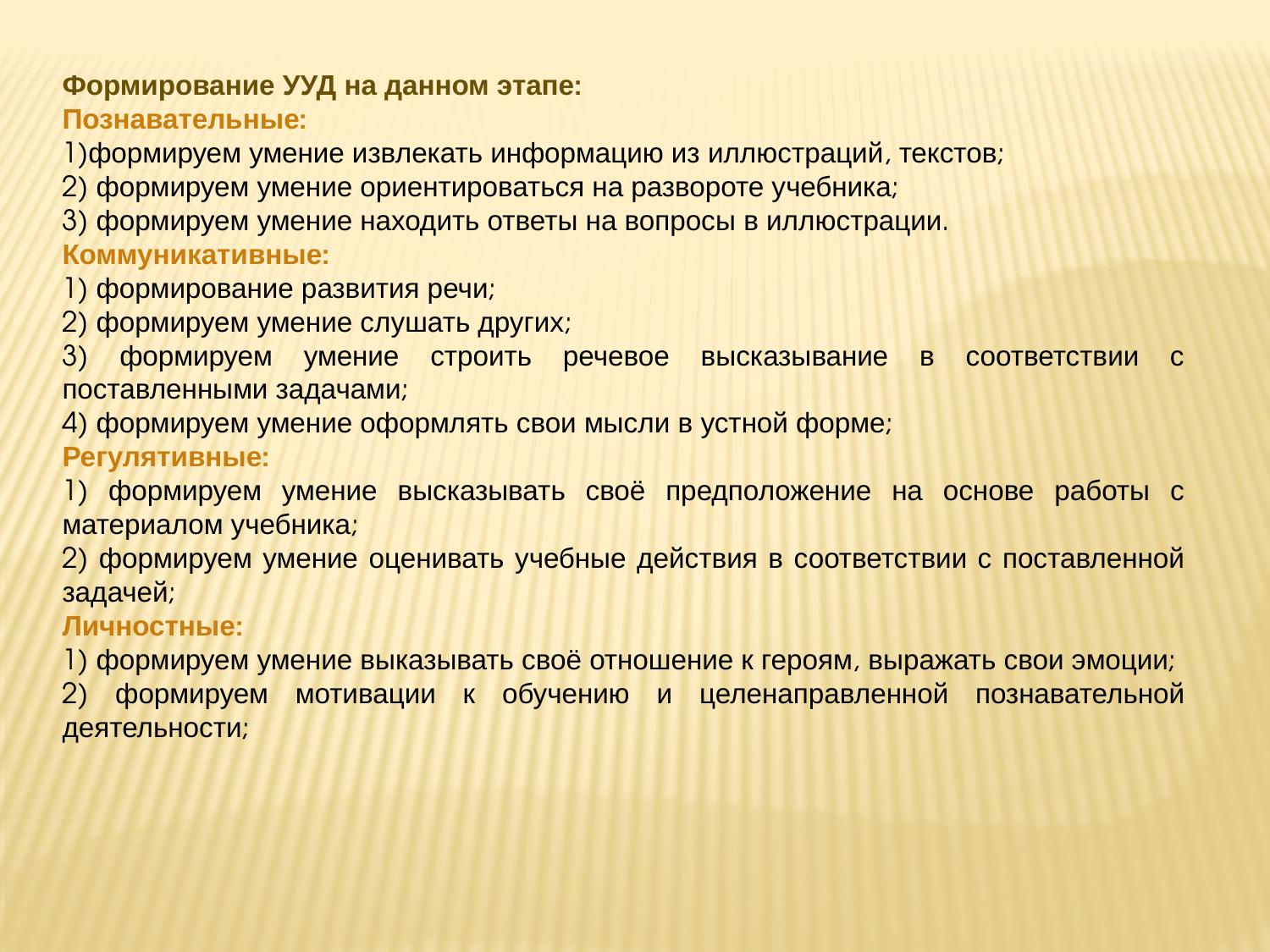

Формирование УУД на данном этапе:
Познавательные:
1)формируем умение извлекать информацию из иллюстраций, текстов;
2) формируем умение ориентироваться на развороте учебника;
3) формируем умение находить ответы на вопросы в иллюстрации.
Коммуникативные:
1) формирование развития речи;
2) формируем умение слушать других;
3) формируем умение строить речевое высказывание в соответствии с поставленными задачами;
4) формируем умение оформлять свои мысли в устной форме;
Регулятивные:
1) формируем умение высказывать своё предположение на основе работы с материалом учебника;
2) формируем умение оценивать учебные действия в соответствии с поставленной задачей;
Личностные:
1) формируем умение выказывать своё отношение к героям, выражать свои эмоции;
2) формируем мотивации к обучению и целенаправленной познавательной деятельности;